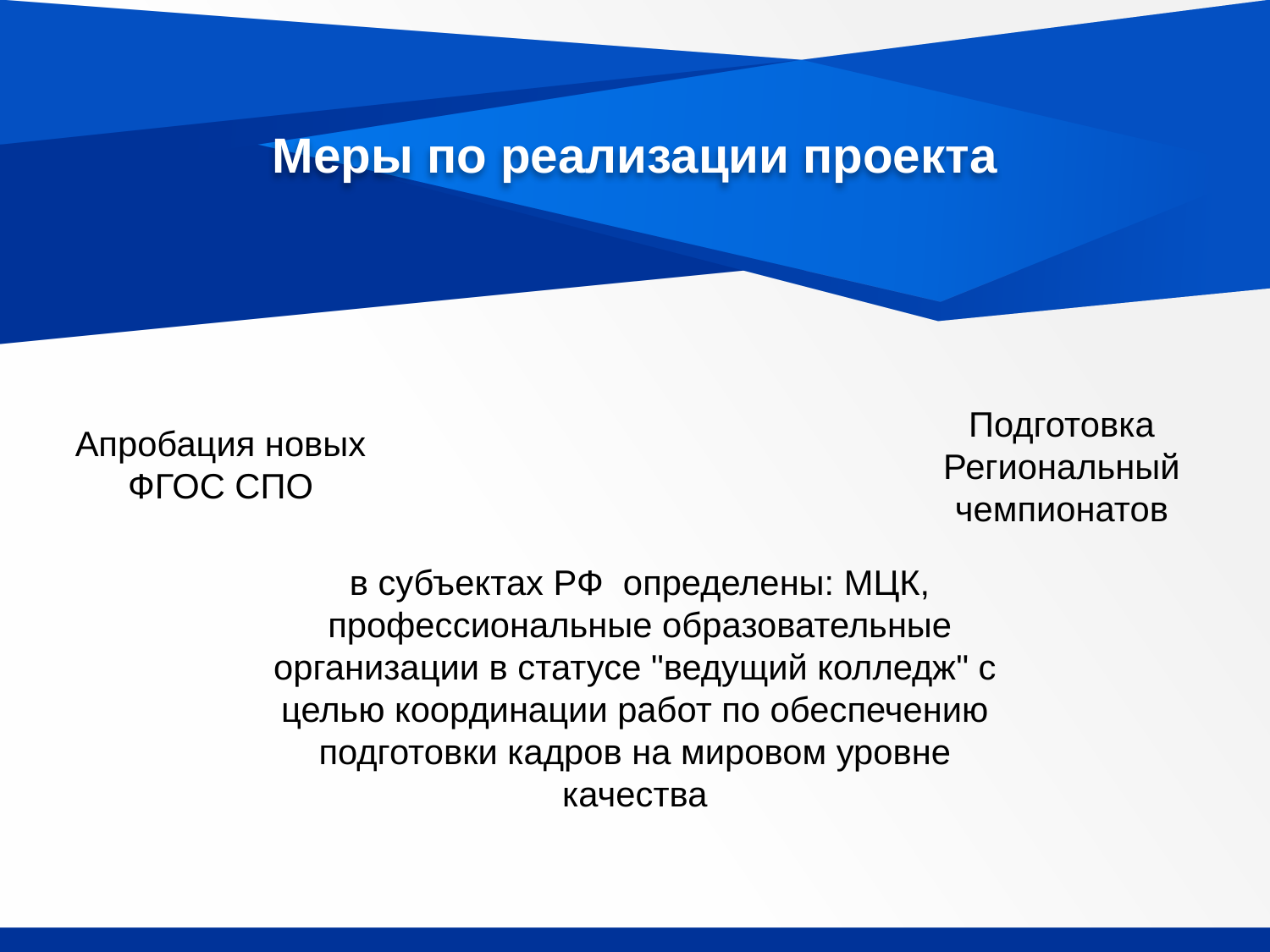

# Меры по реализации проекта
Подготовка Региональный чемпионатов
Апробация новых ФГОС СПО
 в субъектах РФ  определены: МЦК,
 профессиональные образовательные организации в статусе "ведущий колледж" с целью координации работ по обеспечению подготовки кадров на мировом уровне качества